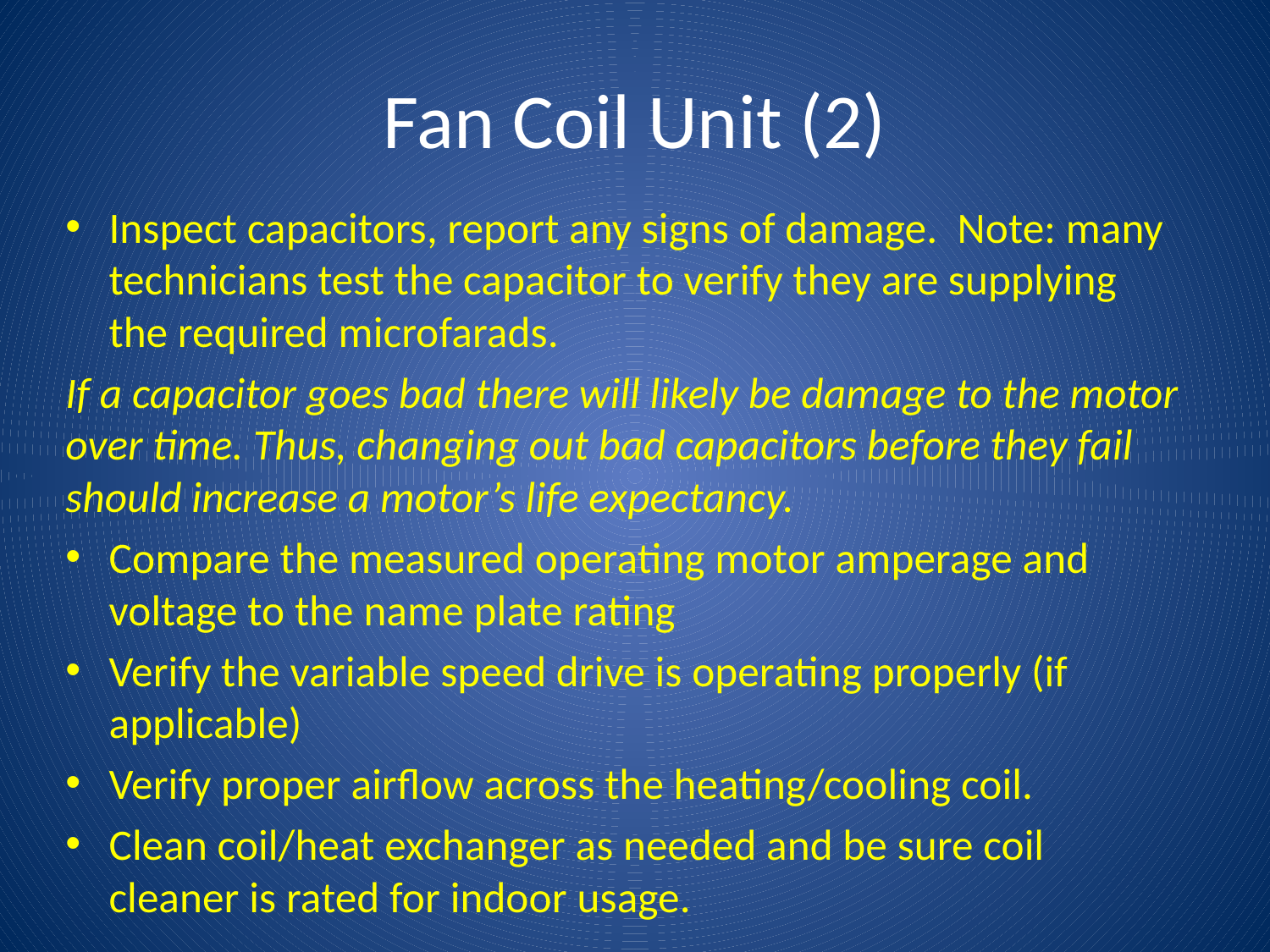

# Fan Coil Unit (2)
Inspect capacitors, report any signs of damage.  Note: many technicians test the capacitor to verify they are supplying the required microfarads.
If a capacitor goes bad there will likely be damage to the motor over time. Thus, changing out bad capacitors before they fail should increase a motor’s life expectancy.
Compare the measured operating motor amperage and voltage to the name plate rating
Verify the variable speed drive is operating properly (if applicable)
Verify proper airflow across the heating/cooling coil.
Clean coil/heat exchanger as needed and be sure coil cleaner is rated for indoor usage.